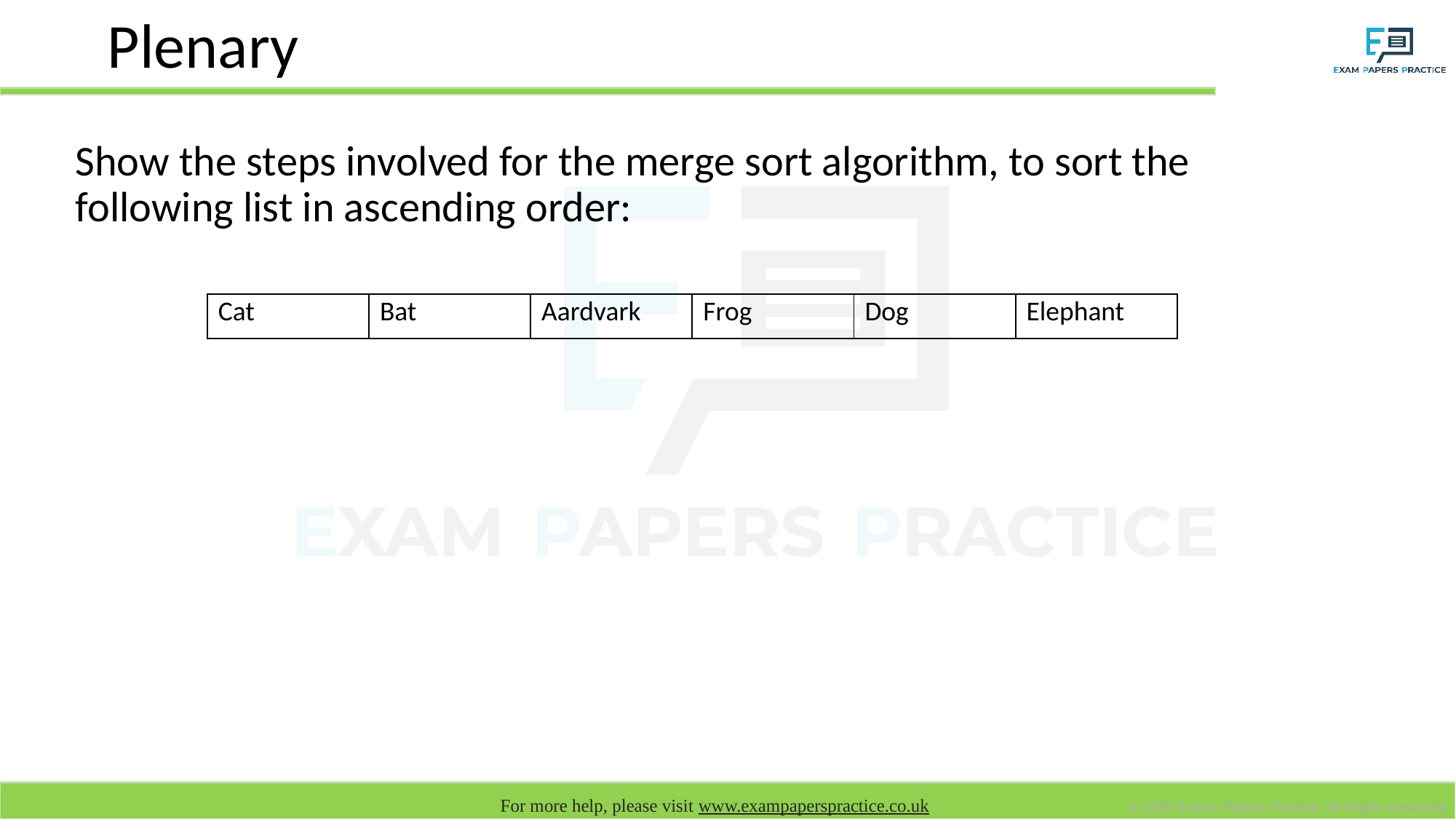

# Plenary
Show the steps involved for the merge sort algorithm, to sort the following list in ascending order:

| Cat | Bat | Aardvark | Frog | Dog | Elephant |
| --- | --- | --- | --- | --- | --- |